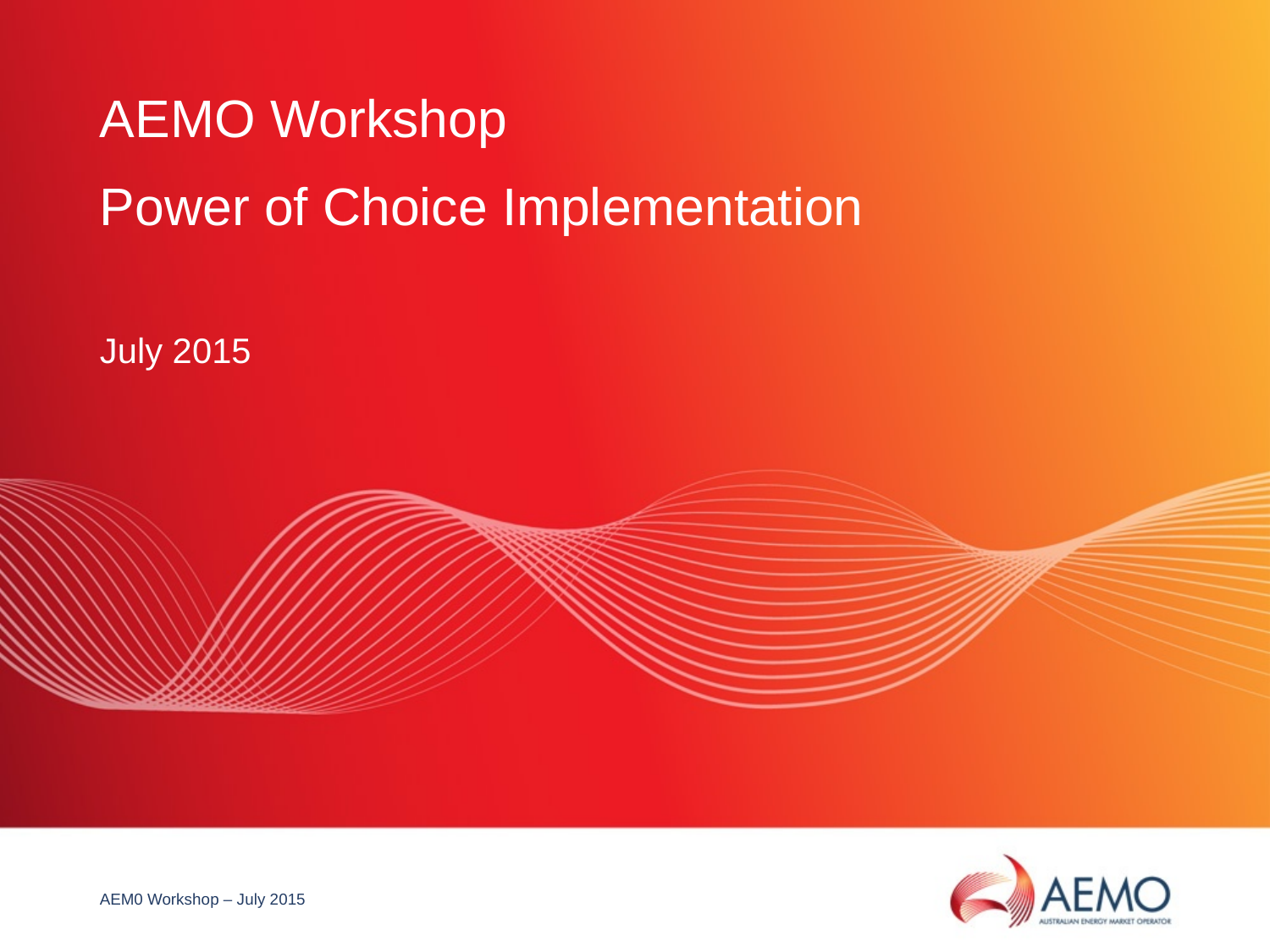

AEMO Workshop
Power of Choice Implementation

July 2015
# AEM0 Workshop – July 2015